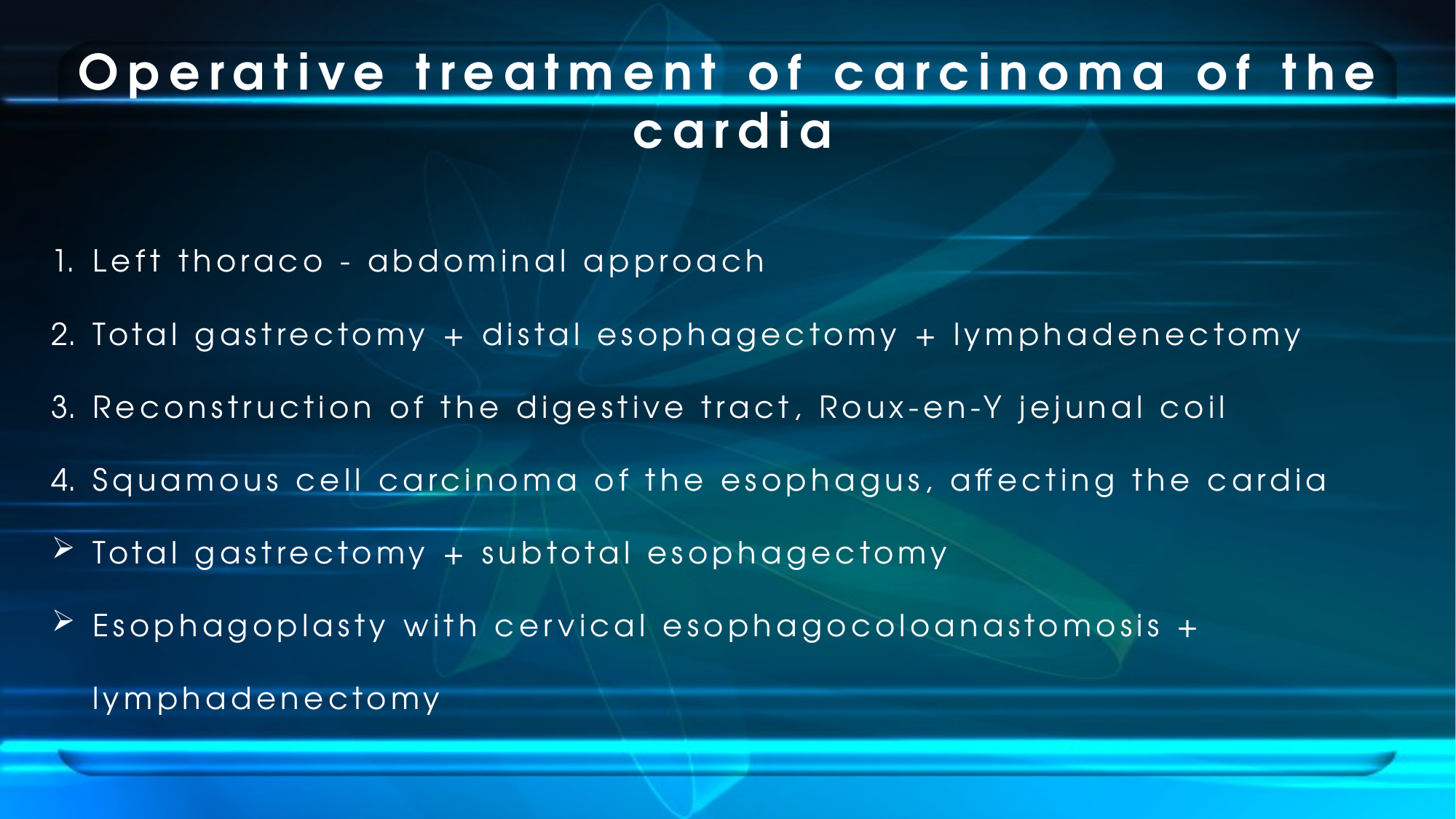

Operative treatment of carcinoma of the cardia
Left thoraco - abdominal approach
Total gastrectomy + distal esophagectomy + lymphadenectomy
Reconstruction of the digestive tract, Roux-en-Y jejunal coil
Squamous cell carcinoma of the esophagus, affecting the cardia
Total gastrectomy + subtotal esophagectomy
Esophagoplasty with cervical esophagocoloanastomosis + lymphadenectomy